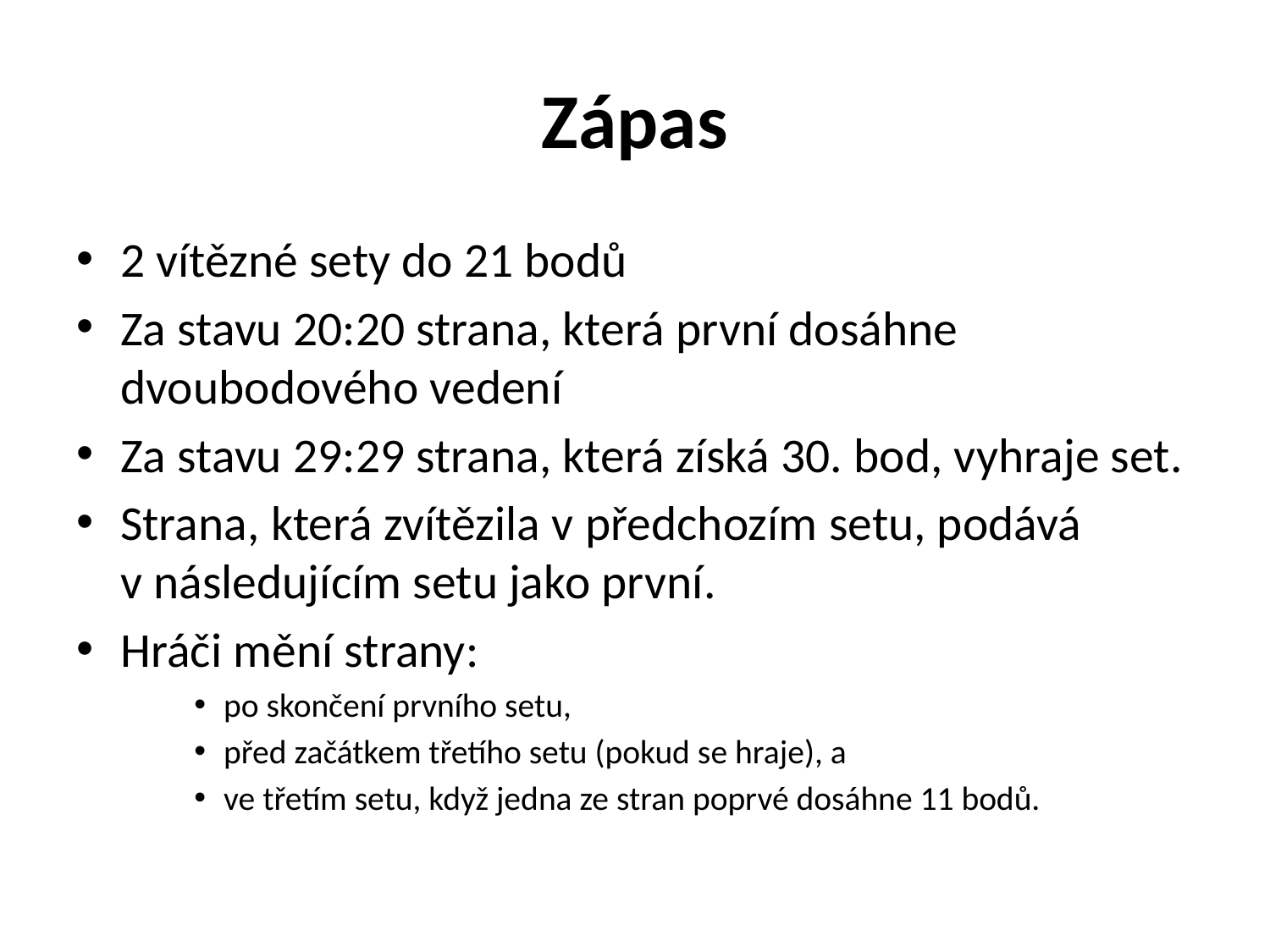

# Zápas
2 vítězné sety do 21 bodů
Za stavu 20:20 strana, která první dosáhne dvoubodového vedení
Za stavu 29:29 strana, která získá 30. bod, vyhraje set.
Strana, která zvítězila v předchozím setu, podává v následujícím setu jako první.
Hráči mění strany:
po skončení prvního setu,
před začátkem třetího setu (pokud se hraje), a
ve třetím setu, když jedna ze stran poprvé dosáhne 11 bodů.